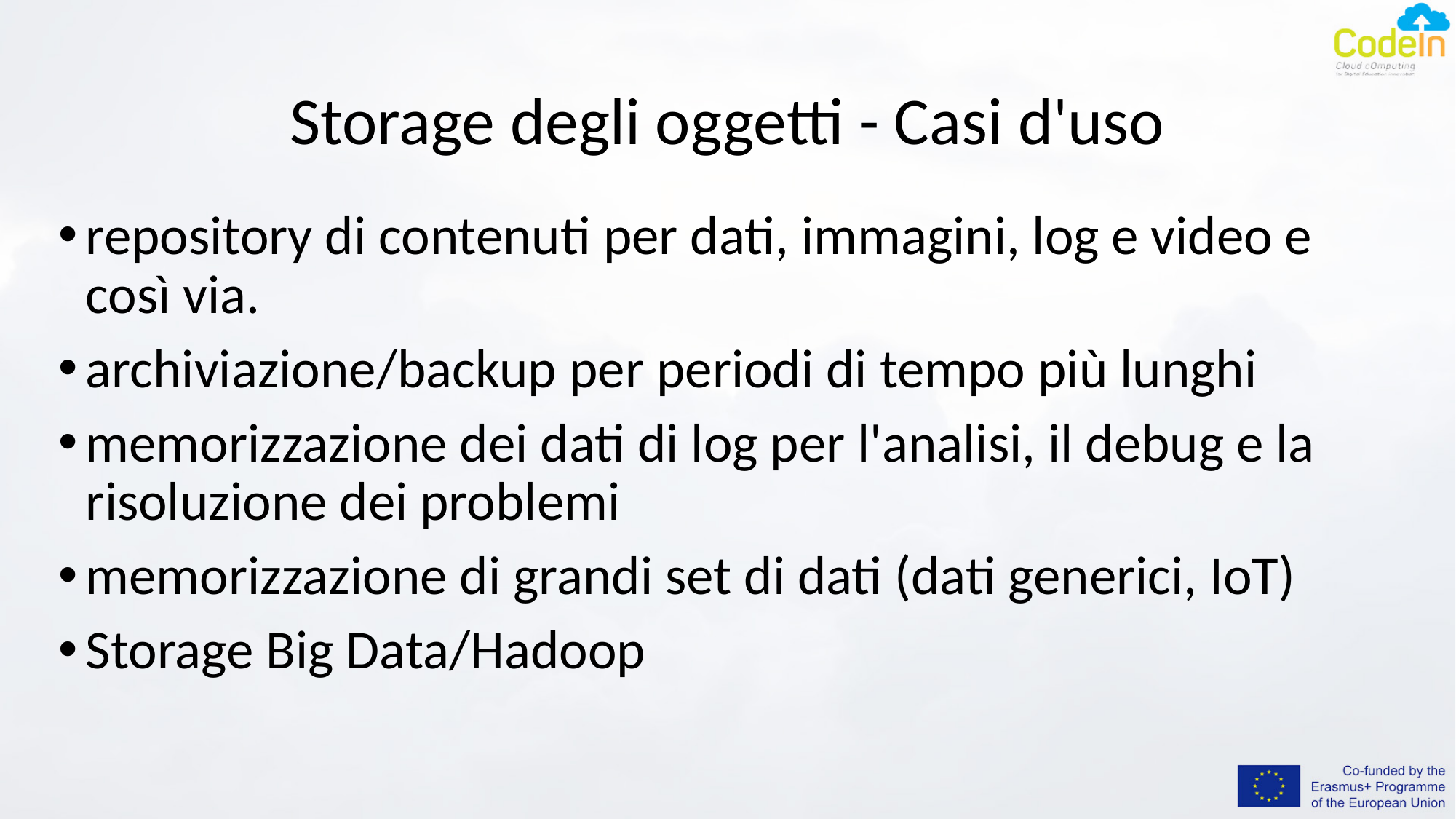

# Storage degli oggetti - Casi d'uso
repository di contenuti per dati, immagini, log e video e così via.
archiviazione/backup per periodi di tempo più lunghi
memorizzazione dei dati di log per l'analisi, il debug e la risoluzione dei problemi
memorizzazione di grandi set di dati (dati generici, IoT)
Storage Big Data/Hadoop